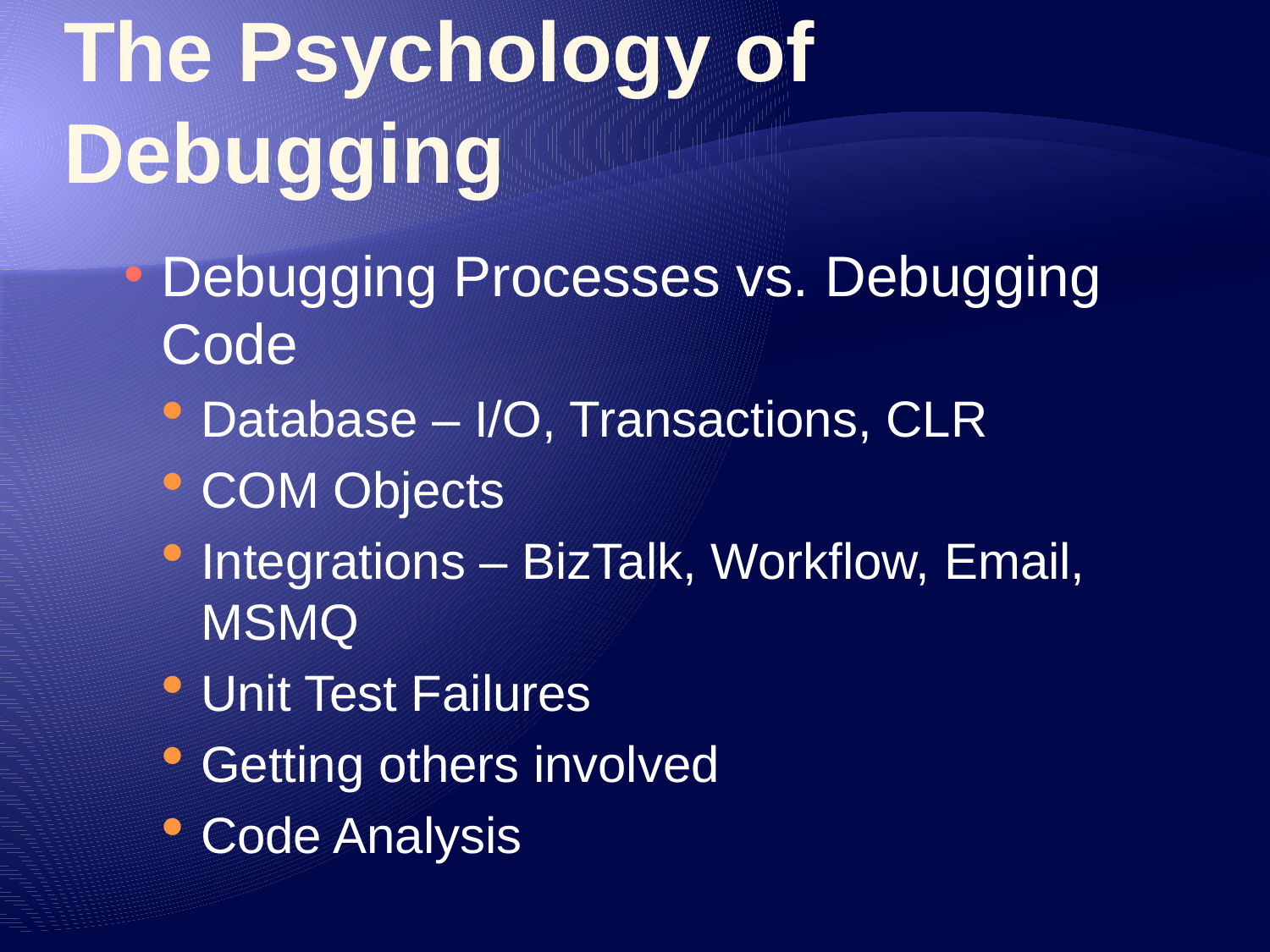

# The Psychology of Debugging
Debugging Processes vs. Debugging Code
Database – I/O, Transactions, CLR
COM Objects
Integrations – BizTalk, Workflow, Email, MSMQ
Unit Test Failures
Getting others involved
Code Analysis